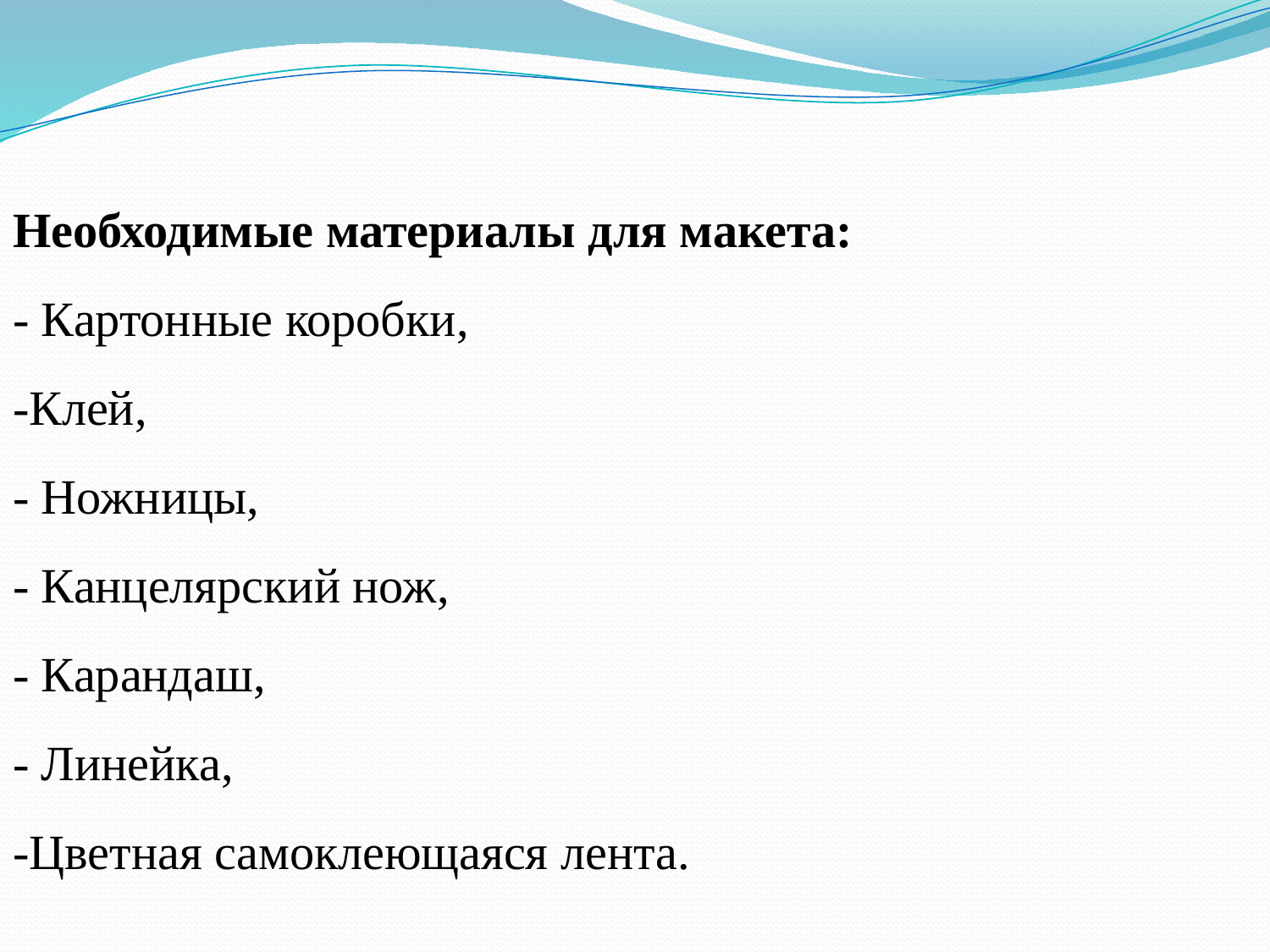

Необходимые материалы для макета:
- Картонные коробки,
-Клей,
- Ножницы,
- Канцелярский нож,
- Карандаш,
- Линейка,
-Цветная самоклеющаяся лента.